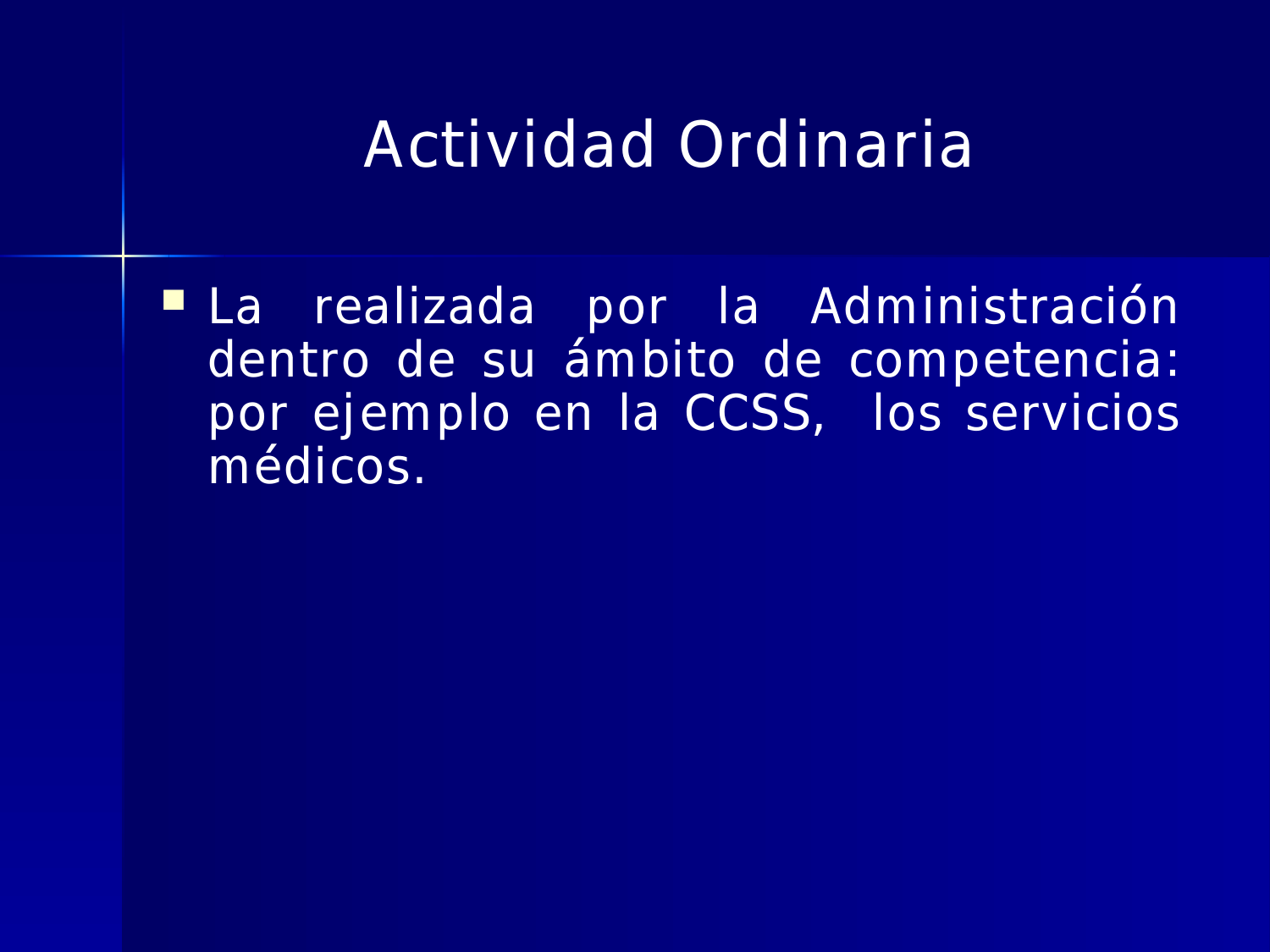

# Actividad Ordinaria
La realizada por la Administración dentro de su ámbito de competencia: por ejemplo en la CCSS,  los servicios médicos.